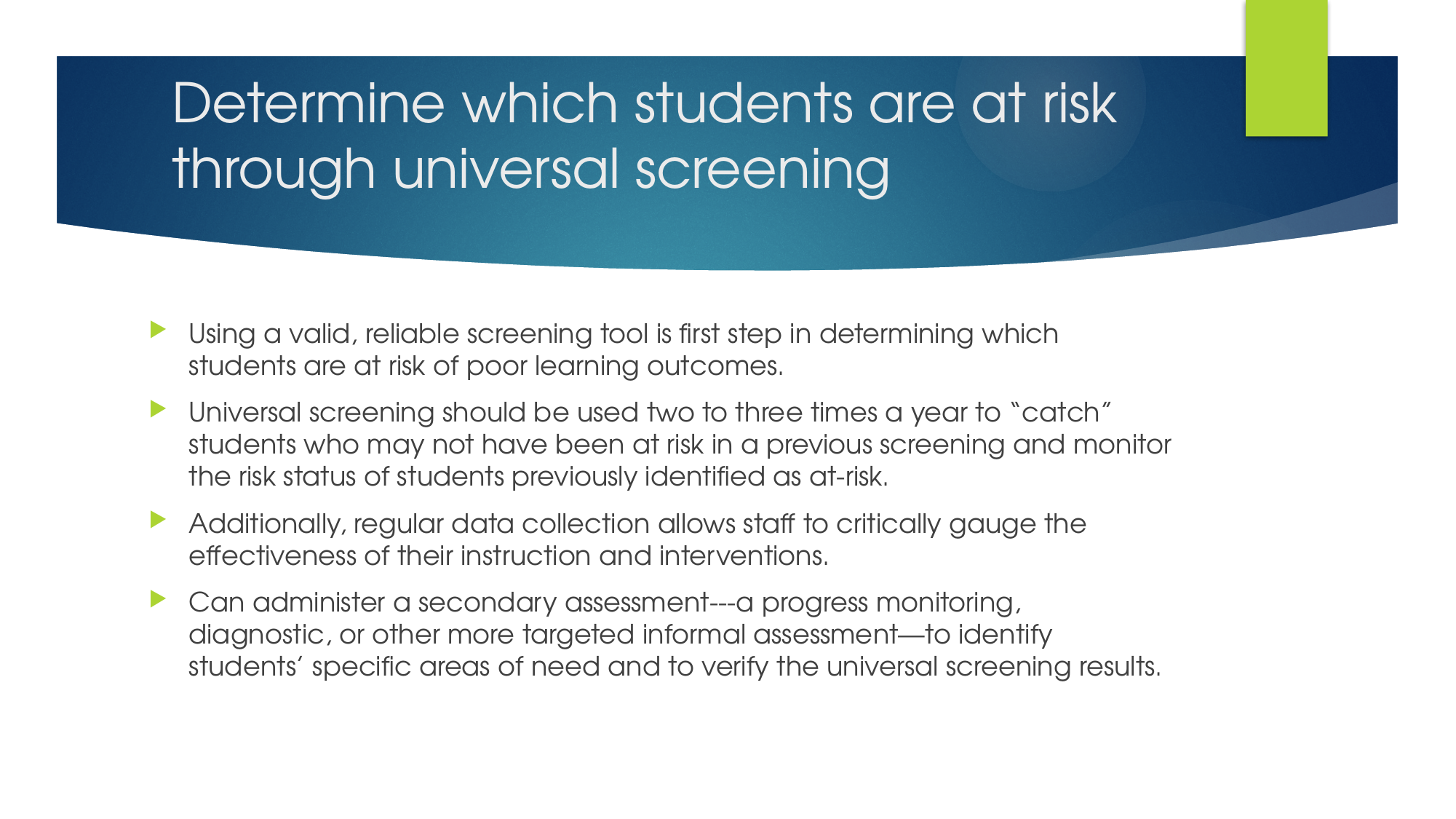

# Determine which students are at risk through universal screening
Using a valid, reliable screening tool is first step in determining which students are at risk of poor learning outcomes.
Universal screening should be used two to three times a year to “catch” students who may not have been at risk in a previous screening and monitor the risk status of students previously identified as at-risk.
Additionally, regular data collection allows staff to critically gauge the effectiveness of their instruction and interventions.
Can administer a secondary assessment---a progress monitoring, diagnostic, or other more targeted informal assessment—to identify students’ specific areas of need and to verify the universal screening results.